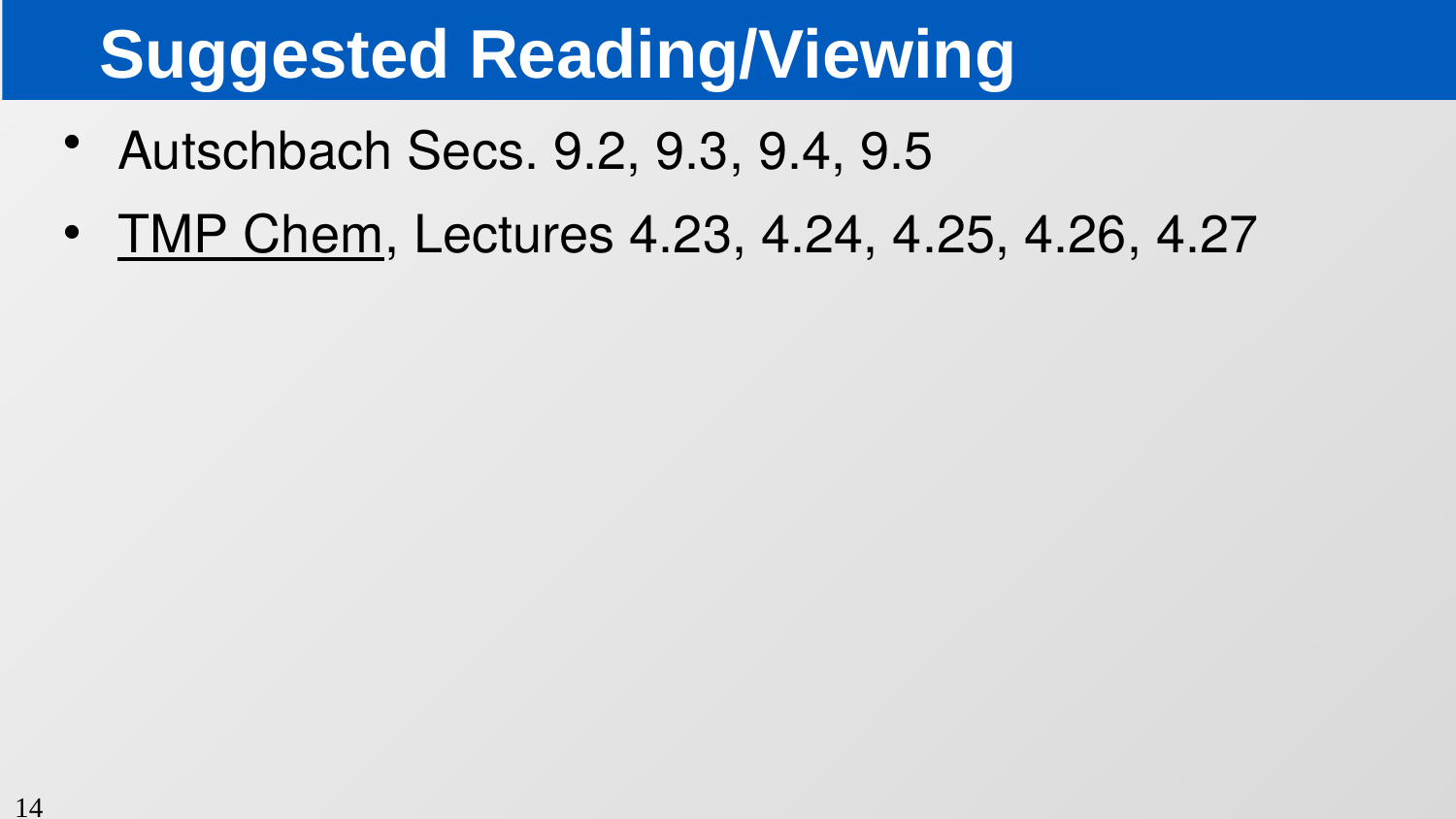

# Suggested Reading/Viewing
Autschbach Secs. 9.2, 9.3, 9.4, 9.5
TMP Chem, Lectures 4.23, 4.24, 4.25, 4.26, 4.27

14